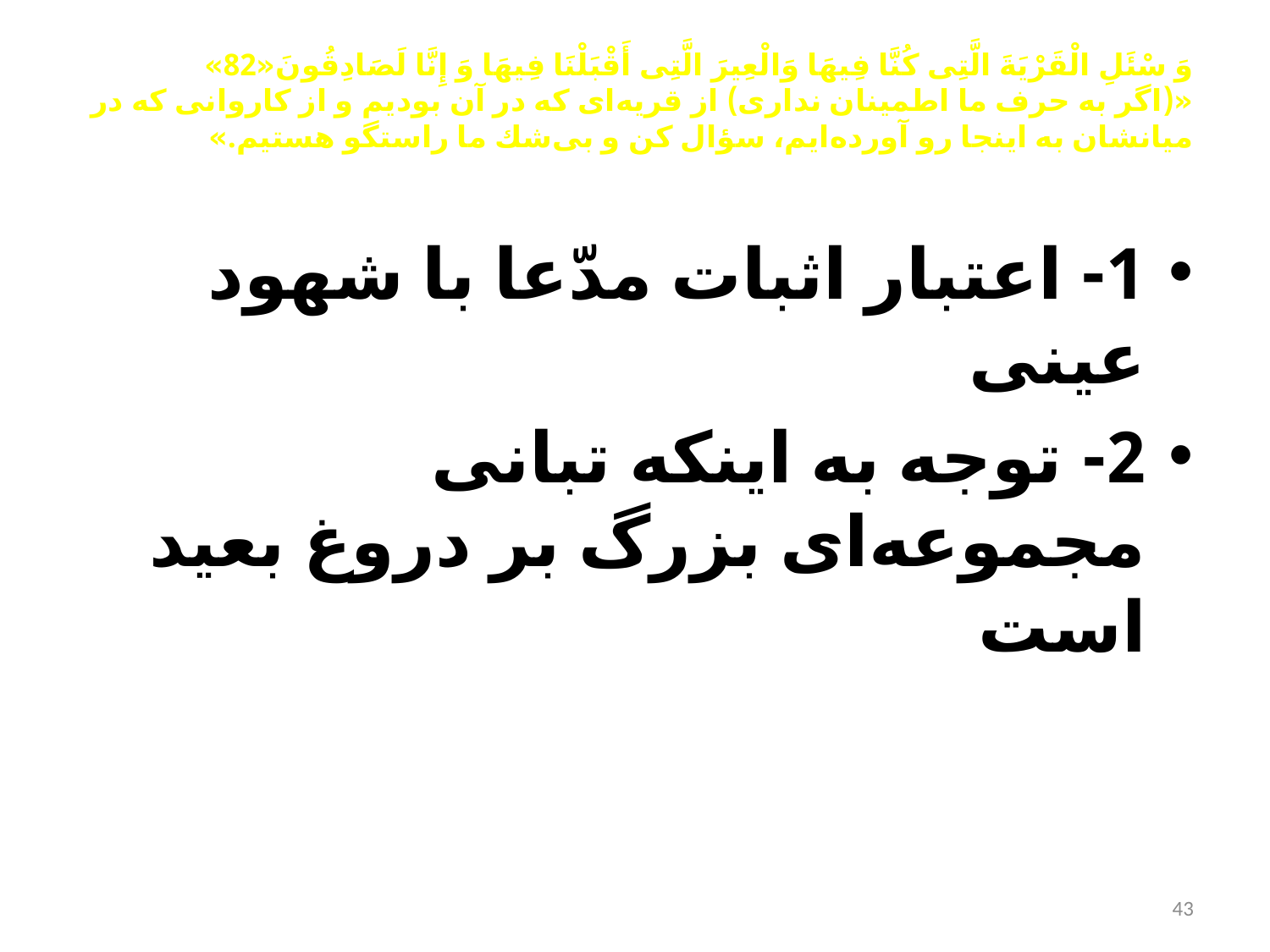

# وَ سْئَلِ الْقَرْیَةَ الَّتِی كُنَّا فِیهَا وَالْعِیرَ الَّتِی أَقْبَلْنَا فِیهَا وَ إِنَّا لَصَادِقُونَ«82» «(اگر به حرف ما اطمینان نداری) از قریه‌ای كه در آن بودیم و از كاروانی كه در میانشان به اینجا رو آورده‌ایم، سؤال كن و بی‌شك ما راستگو هستیم.»
1- اعتبار اثبات مدّعا با شهود عینی
2- توجه به اینکه تبانی مجموعه‌ای بزرگ بر دروغ بعید است

43